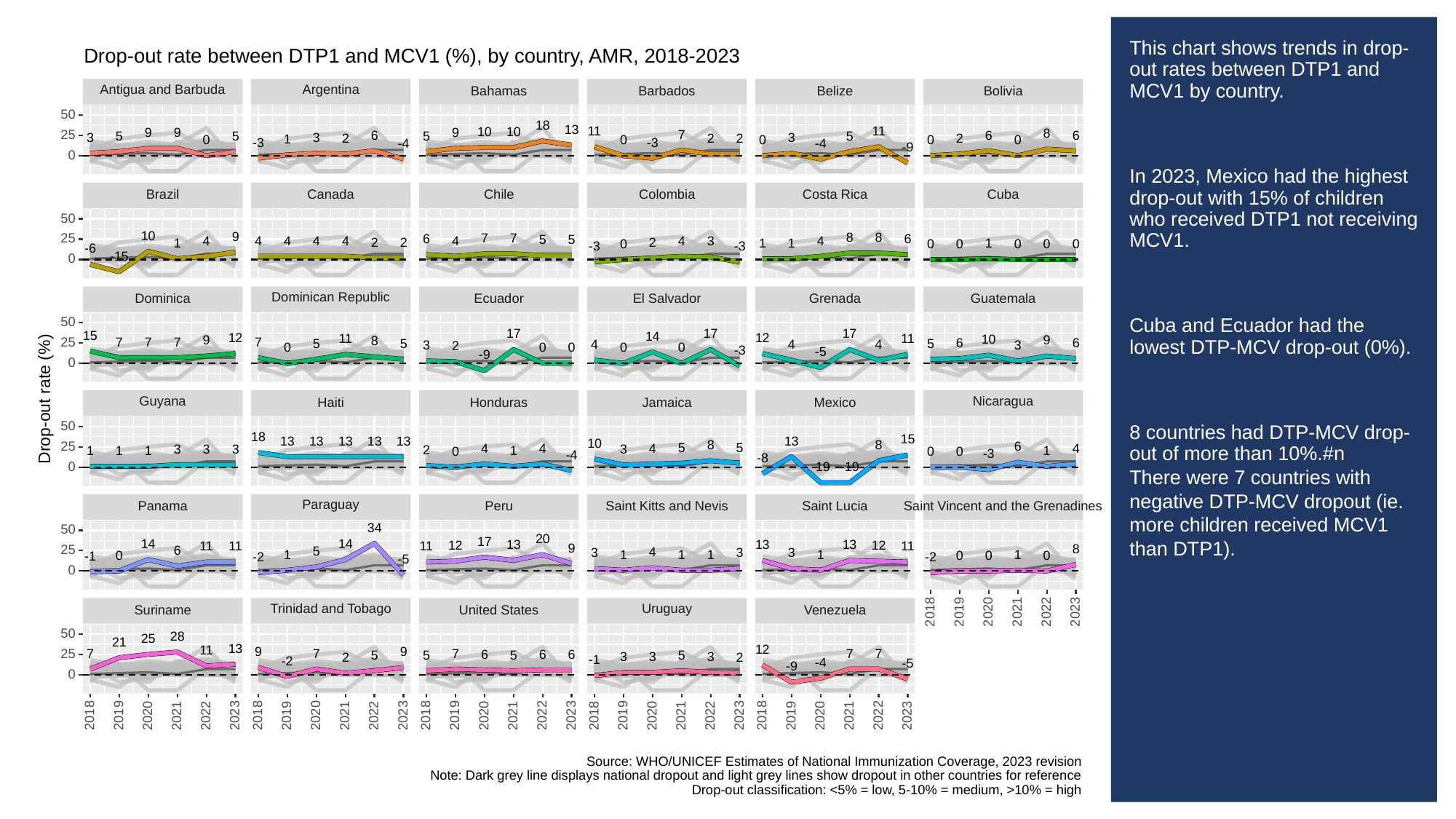

# This chart shows trends in drop-out rates between DTP1 and MCV1 by country.

In 2023, Mexico had the highest drop-out with 15% of children who received DTP1 not receiving MCV1.

Cuba and Ecuador had the lowest DTP-MCV drop-out (0%).

8 countries had DTP-MCV drop-out of more than 10%.#n
There were 7 countries with negative DTP-MCV dropout (ie. more children received MCV1 than DTP1).

Drop-out rate between DTP1 and MCV1 (%), by country, AMR, 2018-2023

Antigua and Barbuda
Argentina
Bahamas
Barbados
Belize
Bolivia

50

18

13
11
11
10
10

9
9
9
8
25
7
6
6
6
5
5
5
5

3
3
3
2
2
2
2

1
0
0
0
0
0
-3
-3

-4
-4

-9

0

Canada
Chile
Colombia
Costa Rica
Cuba
Brazil

50

10

9
8
8
25
7
7
6
6
5
5

4
4
4
4
4
4
4
4
3
2
2
2

1
1
1
1
0
0
0
0
0
0
-3
-3

-6

-15

0

Dominican Republic
El Salvador
Grenada
Guatemala
Dominica
Ecuador

50

17
17
17
15
14

12
12
11
11
10

9
9
8
25
7
7
7
7
6
6
5
5
5

4
4
4
3
3
2

0
0
0
0
0
-3

-5

-9

0

Drop-out rate (%)
Guyana
Nicaragua
Jamaica
Haiti
Honduras
Mexico

50

18
15

13
13
13
13
13
13
10

8
8
25
6
5
5

4
4
4
4
3
3
3
3
2

1
1
1
1
1
0
0
0
-3

-4

-8

0

-19
-19

Paraguay
Saint Kitts and Nevis
Saint Lucia
Saint Vincent and the Grenadines
Panama
Peru

34
50

20
17
14
14

13
13
13
12
12
11
11
11
11

9
8
25
6
5

4
3
3
3

1
1
1
1
1
1
0
0
0
0
-1
-2
-2

-5

0

Trinidad and Tobago
Uruguay
Suriname
United States
Venezuela
2023
2018
2019
2020
2021
2022

50
28

25
21

13
12
11

9
9
25
7
7
7
7
7
6
6
6
5
5
5
5

3
3
3
2
2

-1
-2

-4
-5

-9

0

2023
2023
2023
2023
2023
2018
2019
2020
2021
2022
2018
2019
2020
2021
2022
2018
2019
2020
2021
2022
2018
2019
2020
2021
2022
2018
2019
2020
2021
2022
Source: WHO/UNICEF Estimates of National Immunization Coverage, 2023 revision
Note: Dark grey line displays national dropout and light grey lines show dropout in other countries for reference
Drop-out classification: <5% = low, 5-10% = medium, >10% = high